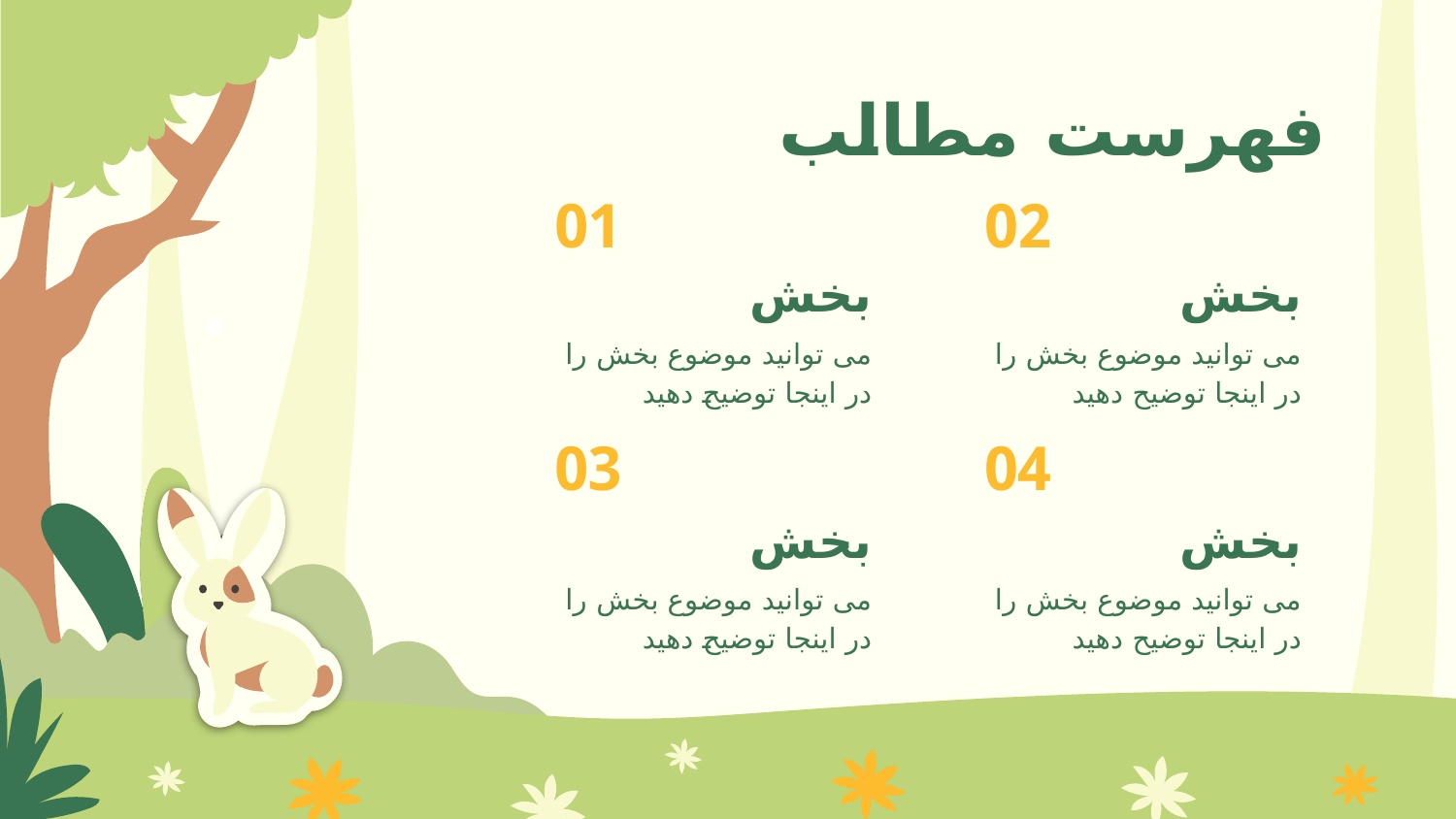

# فهرست مطالب
01
02
بخش
بخش
می توانید موضوع بخش را در اینجا توضیح دهید
می توانید موضوع بخش را در اینجا توضیح دهید
04
03

بخش
بخش
می توانید موضوع بخش را در اینجا توضیح دهید
می توانید موضوع بخش را در اینجا توضیح دهید